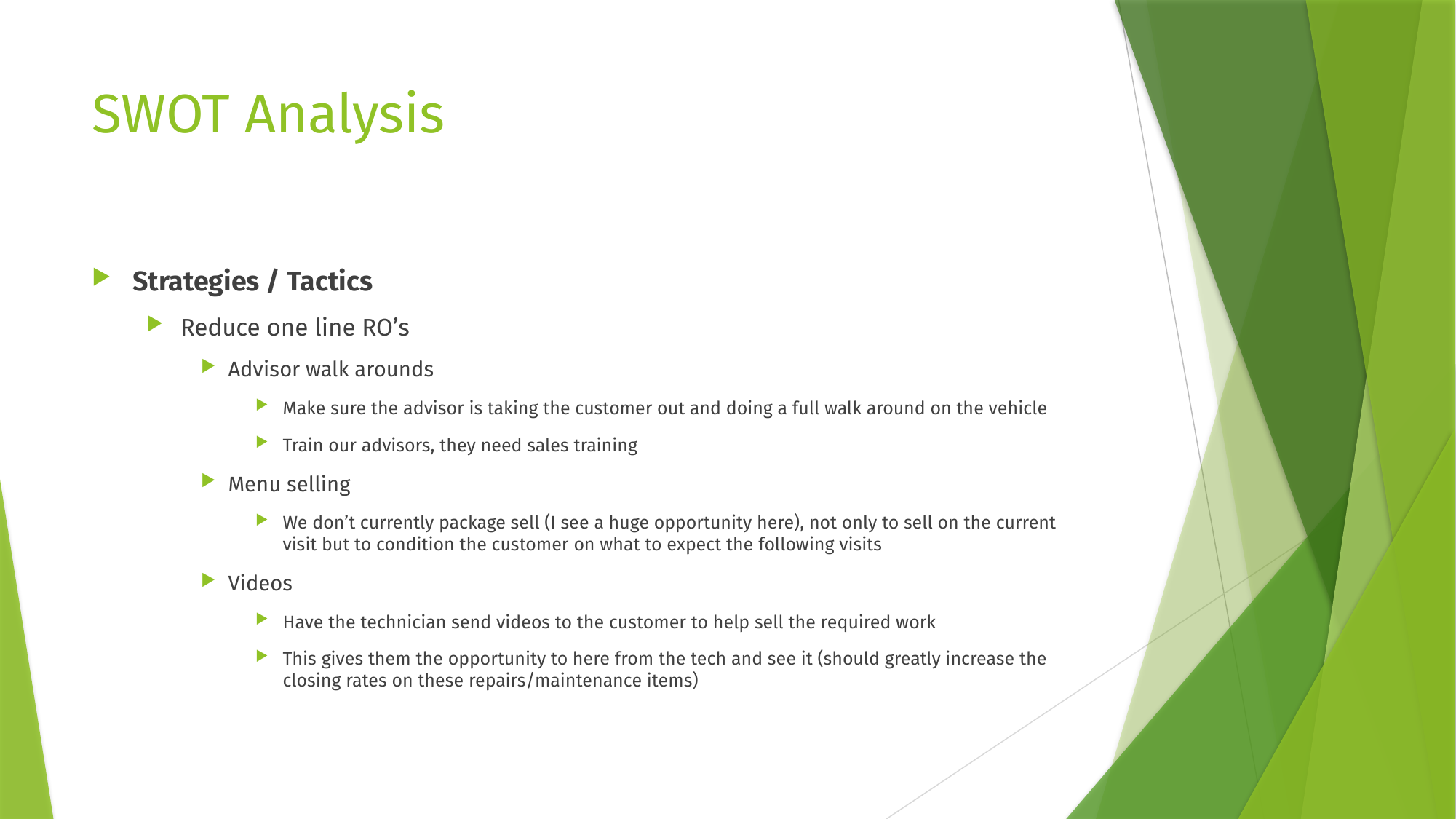

# SWOT Analysis
Strategies / Tactics
Reduce one line RO’s
Advisor walk arounds
Make sure the advisor is taking the customer out and doing a full walk around on the vehicle
Train our advisors, they need sales training
Menu selling
We don’t currently package sell (I see a huge opportunity here), not only to sell on the current visit but to condition the customer on what to expect the following visits
Videos
Have the technician send videos to the customer to help sell the required work
This gives them the opportunity to here from the tech and see it (should greatly increase the closing rates on these repairs/maintenance items)